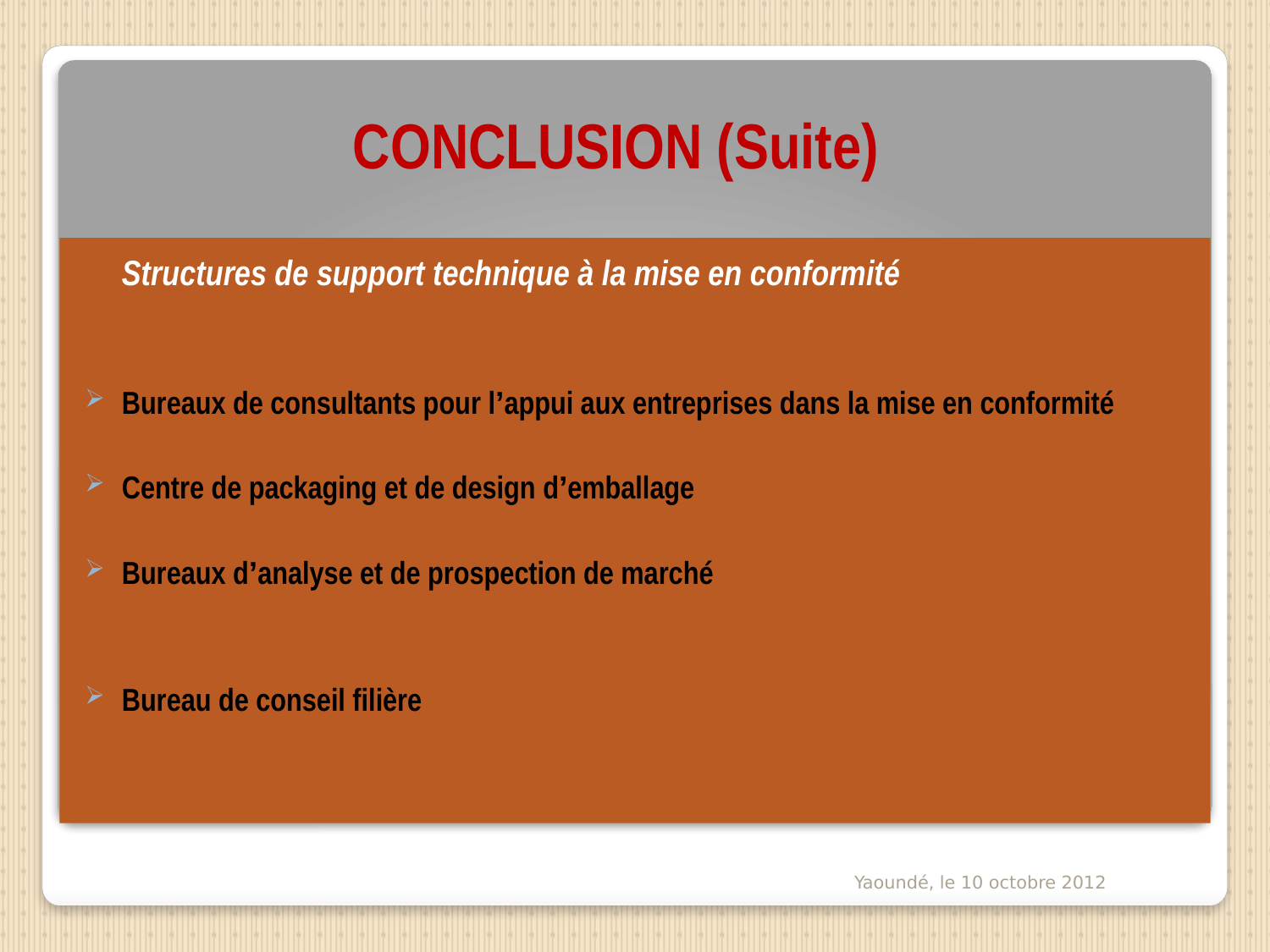

CONCLUSION (Suite)
	Structures de support technique à la mise en conformité

Bureaux de consultants pour lʼappui aux entreprises dans la mise en conformité

Centre de packaging et de design dʼemballage

Bureaux dʼanalyse et de prospection de marché

Bureau de conseil filière
Yaoundé, le 10 octobre 2012